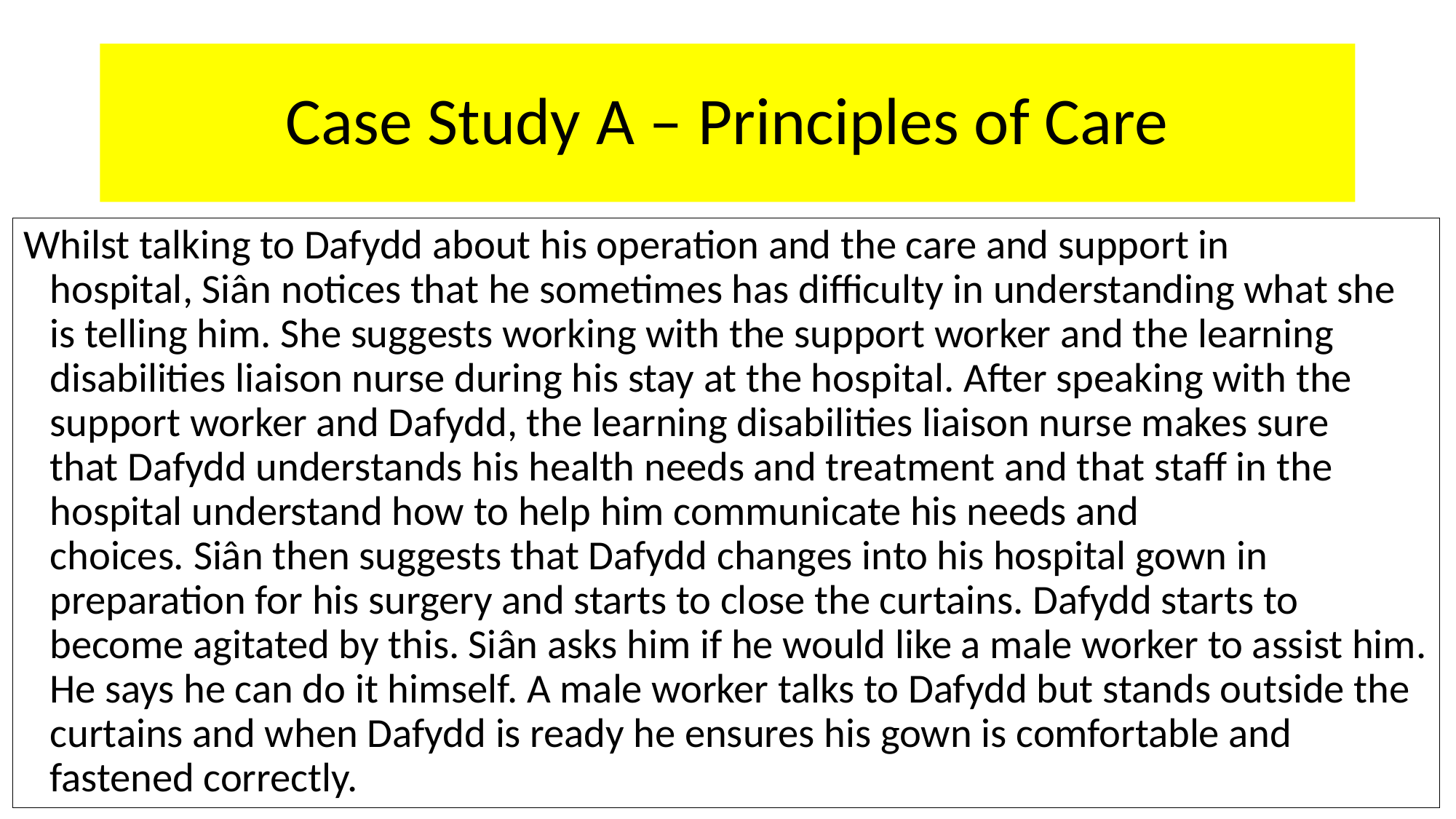

# Case Study A – Principles of Care
Whilst talking to Dafydd about his operation and the care and support in hospital, Siân notices that he sometimes has difficulty in understanding what she is telling him. She suggests working with the support worker and the learning disabilities liaison nurse during his stay at the hospital. After speaking with the support worker and Dafydd, the learning disabilities liaison nurse makes sure that Dafydd understands his health needs and treatment and that staff in the hospital understand how to help him communicate his needs and choices. Siân then suggests that Dafydd changes into his hospital gown in preparation for his surgery and starts to close the curtains. Dafydd starts to become agitated by this. Siân asks him if he would like a male worker to assist him. He says he can do it himself. A male worker talks to Dafydd but stands outside the curtains and when Dafydd is ready he ensures his gown is comfortable and fastened correctly.